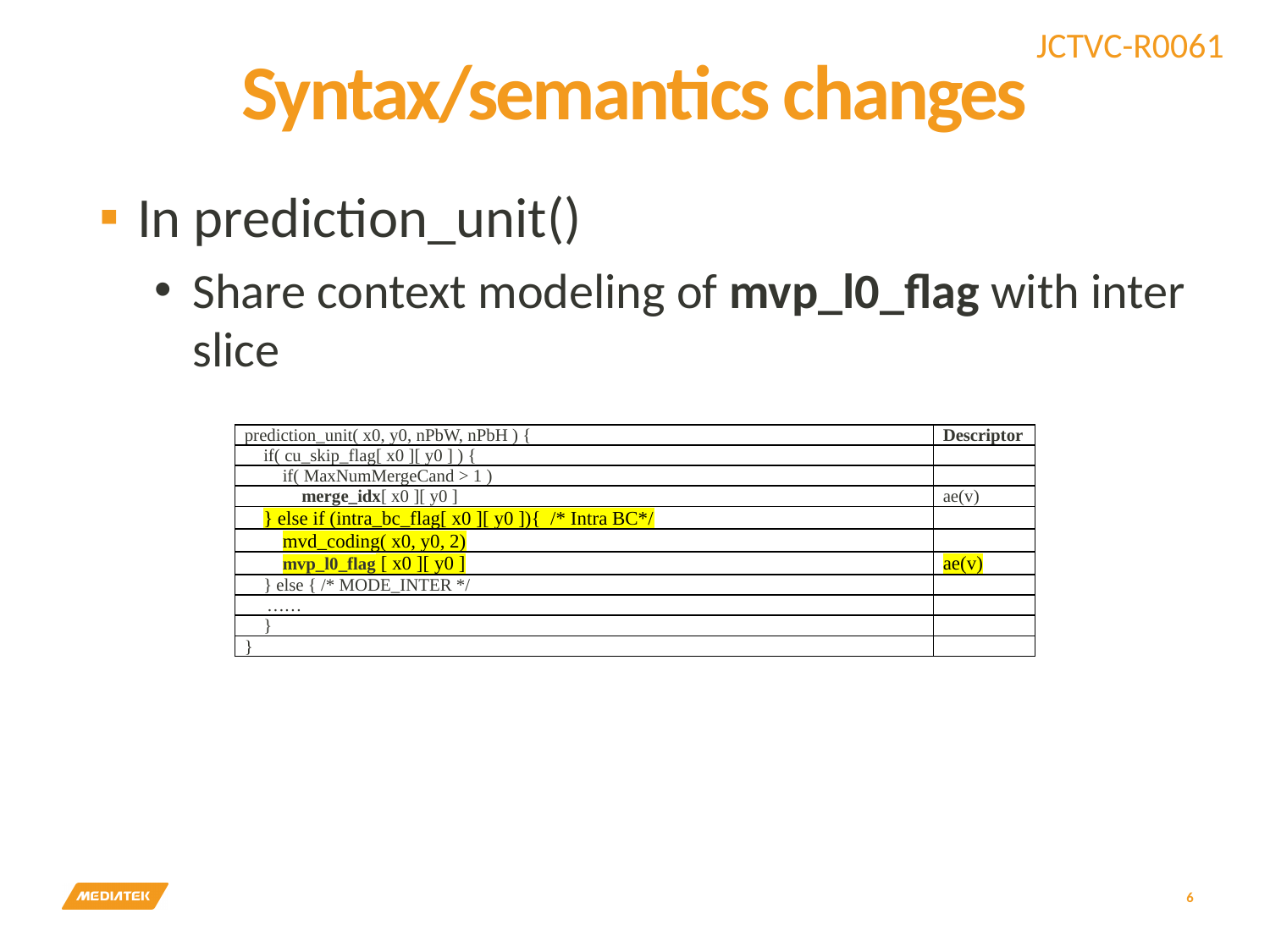

# Syntax/semantics changes

In prediction_unit()
Share context modeling of mvp_l0_flag with inter slice

| prediction\_unit( x0, y0, nPbW, nPbH ) { | Descriptor |
| --- | --- |
| if( cu\_skip\_flag[ x0 ][ y0 ] ) { |  |
| if( MaxNumMergeCand > 1 ) |  |
| merge\_idx[ x0 ][ y0 ] | ae(v) |
| } else if (intra\_bc\_flag[ x0 ][ y0 ]){ /\* Intra BC\*/ |  |
| mvd\_coding( x0, y0, 2) |  |
| mvp\_l0\_flag [ x0 ][ y0 ] | ae(v) |
| } else { /\* MODE\_INTER \*/ |  |
| …… |  |
| } |  |
| } |  |
6